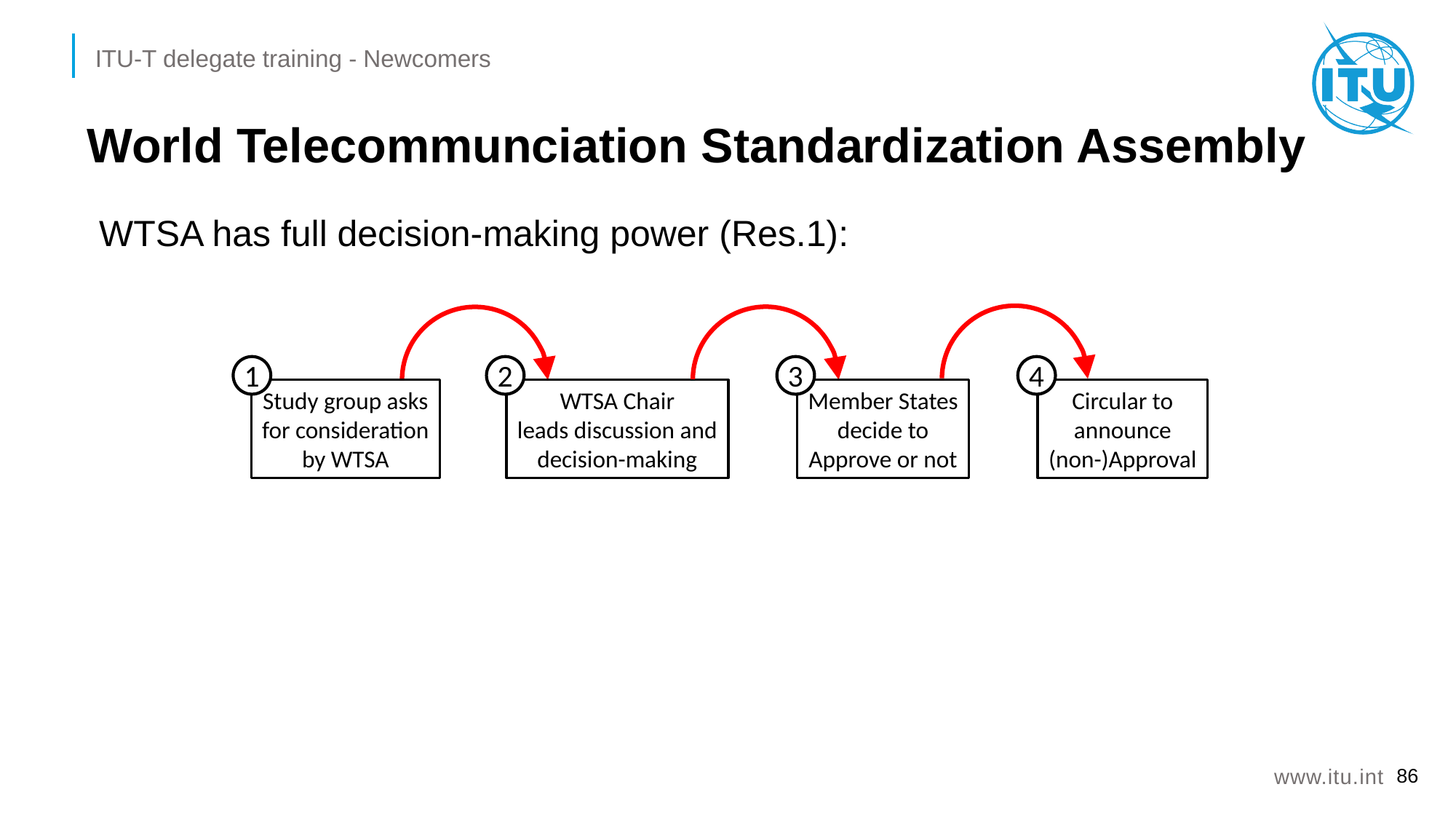

# World Telecommunciation Standardization Assembly
WTSA has full decision-making power (Res.1):

4

Circular to
announce
(non-)Approval

3

Member States
decide to
Approve or not

2

WTSA Chair
leads discussion and
decision-making
1

Study group asks
for consideration
by WTSA